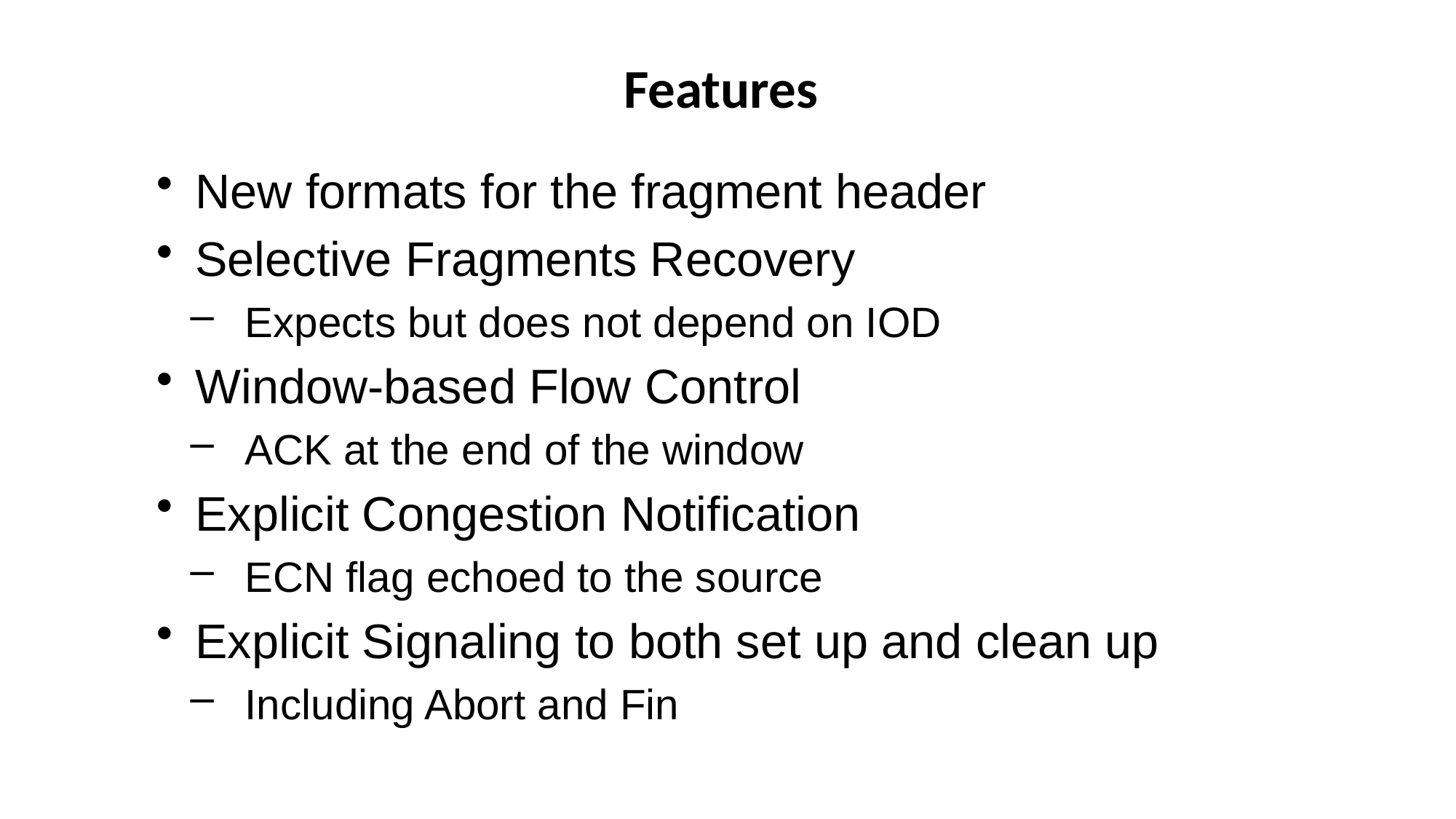

Features
 New formats for the fragment header
 Selective Fragments Recovery
Expects but does not depend on IOD
 Window-based Flow Control
ACK at the end of the window
 Explicit Congestion Notification
ECN flag echoed to the source
 Explicit Signaling to both set up and clean up
Including Abort and Fin